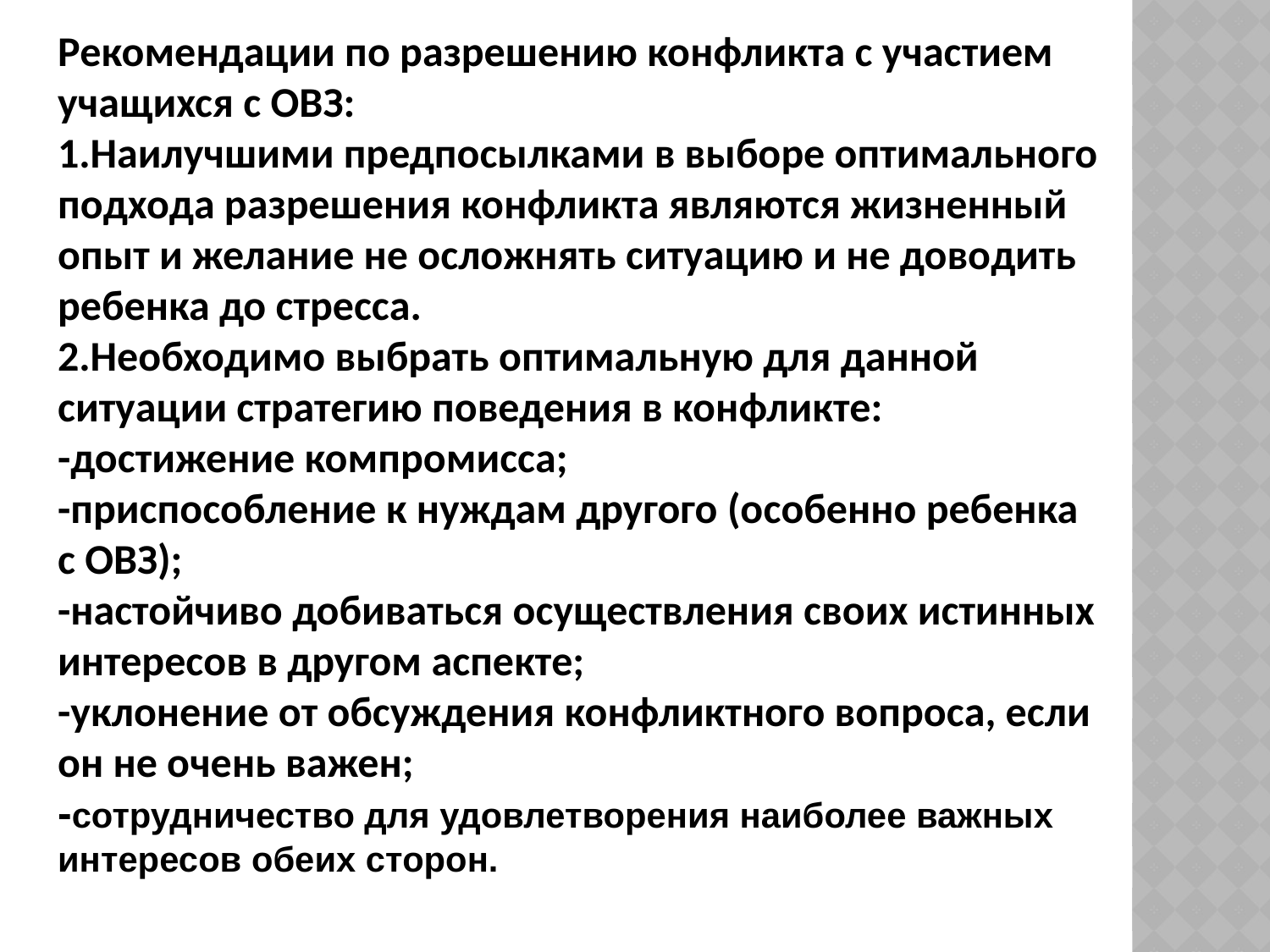

Рекомендации по разрешению конфликта с участием учащихся с ОВЗ:
1.Наилучшими предпосылками в выборе оптимального подхода разрешения конфликта являются жизненный опыт и желание не осложнять ситуацию и не доводить ребенка до стресса.
2.Необходимо выбрать оптимальную для данной ситуации стратегию поведения в конфликте:
-достижение компромисса;
-приспособление к нуждам другого (особенно ребенка с ОВЗ);
-настойчиво добиваться осуществления своих истинных интересов в другом аспекте;
-уклонение от обсуждения конфликтного вопроса, если он не очень важен;
-сотрудничество для удовлетворения наиболее важных интересов обеих сторон.